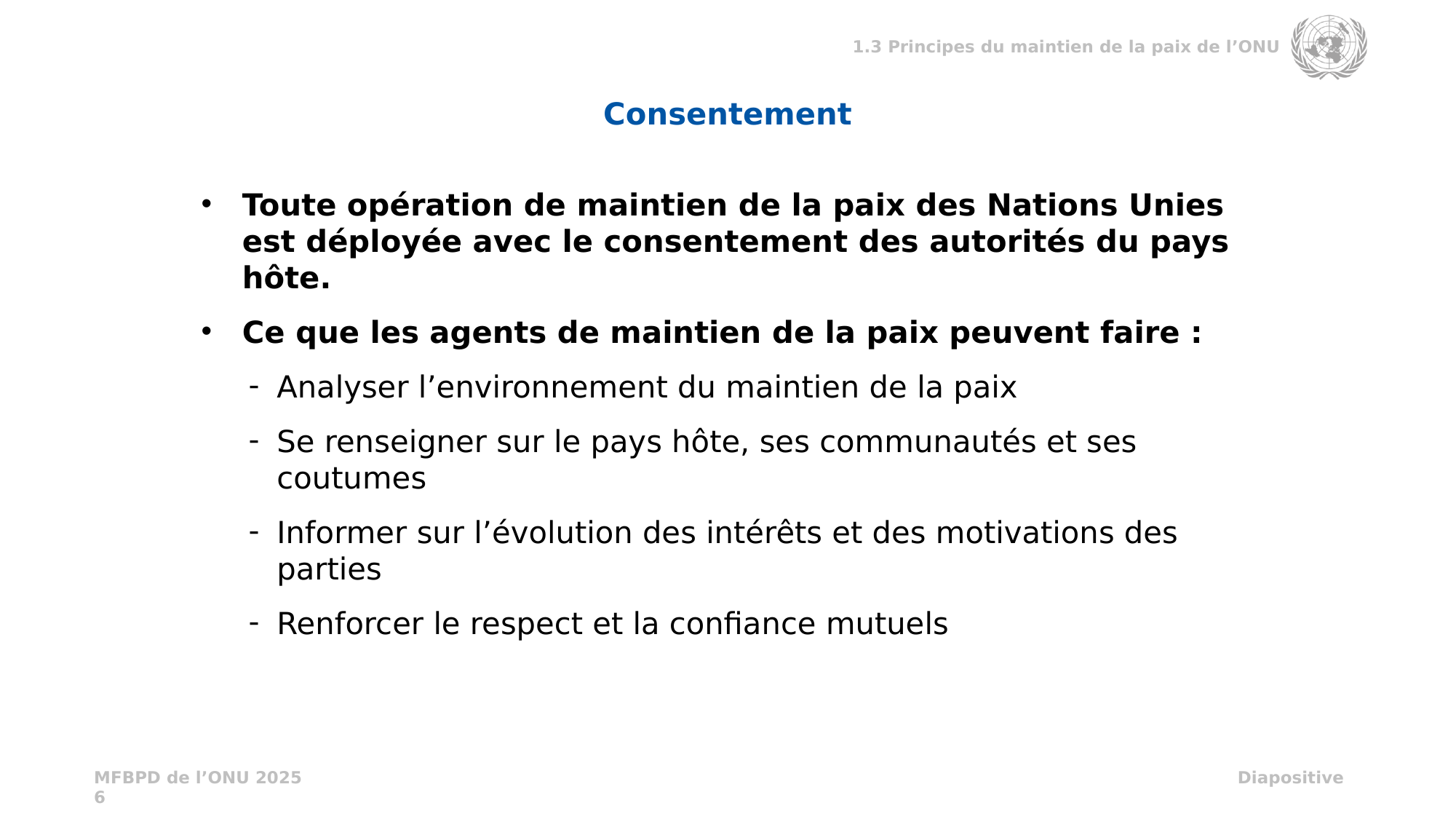

Consentement
Toute opération de maintien de la paix des Nations Unies est déployée avec le consentement des autorités du pays hôte.
Ce que les agents de maintien de la paix peuvent faire :
Analyser l’environnement du maintien de la paix
Se renseigner sur le pays hôte, ses communautés et ses coutumes
Informer sur l’évolution des intérêts et des motivations des parties
Renforcer le respect et la confiance mutuels